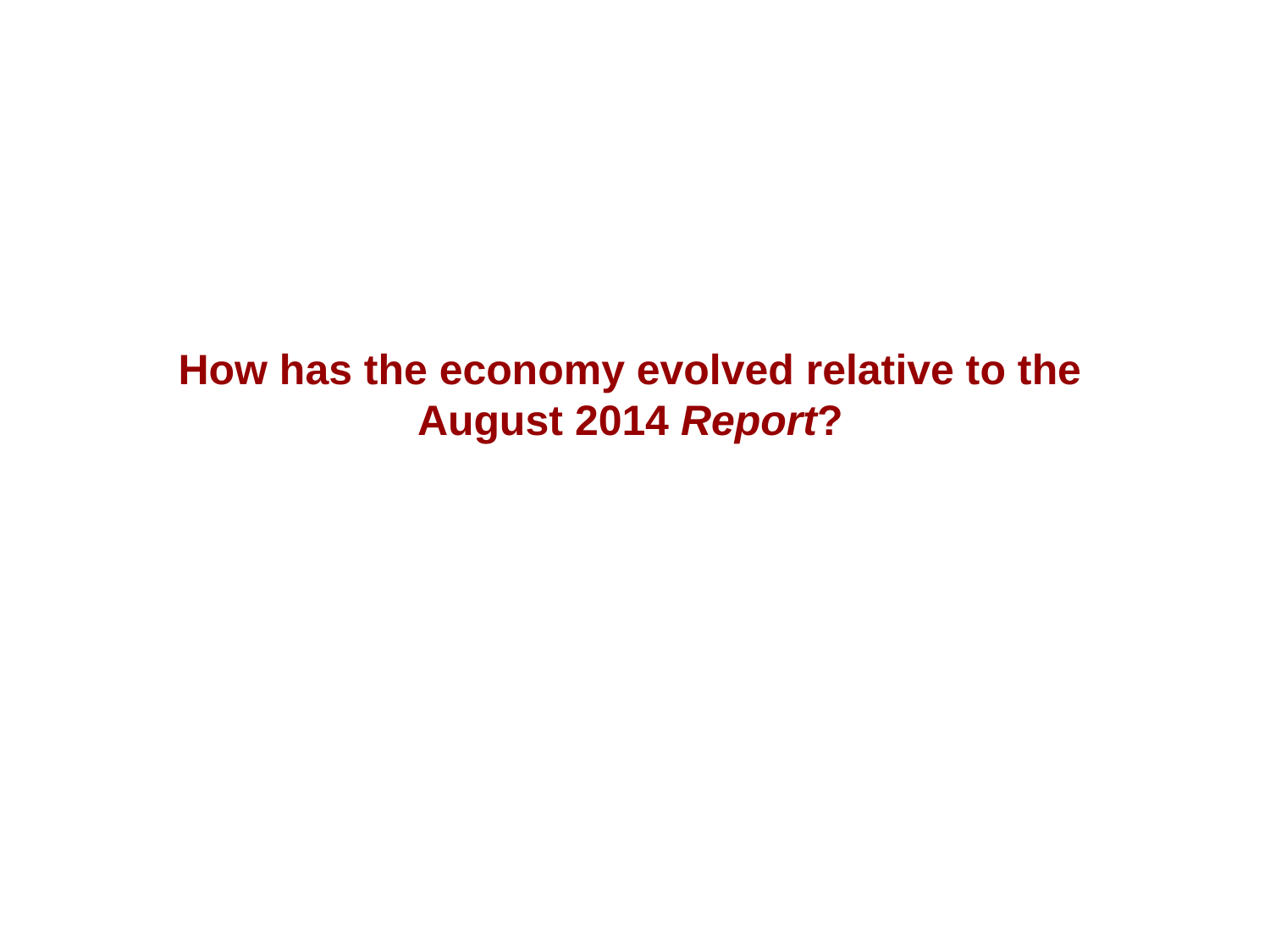

How has the economy evolved relative to the August 2014 Report?